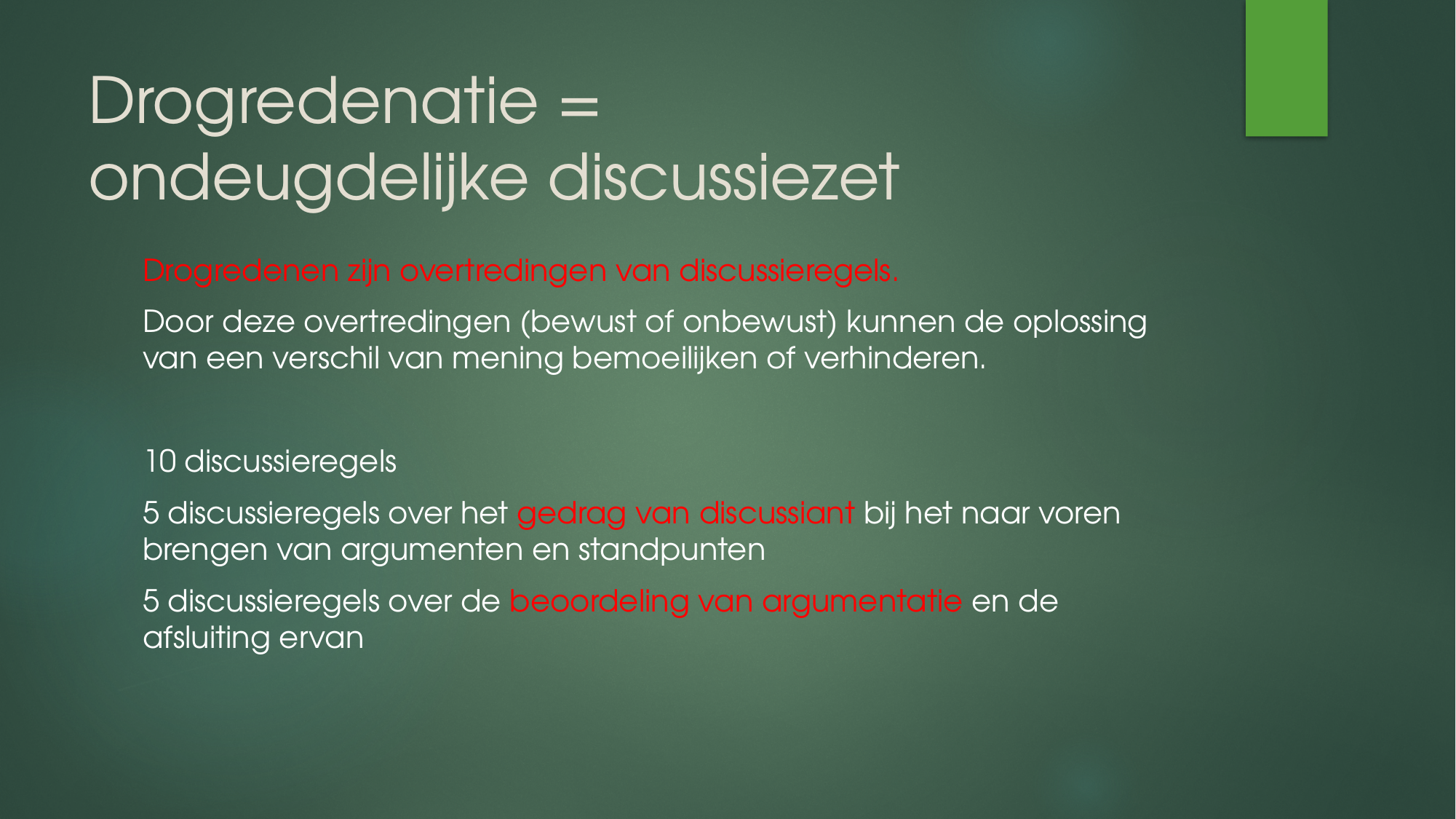

# Drogredenatie = ondeugdelijke discussiezet
Drogredenen zijn overtredingen van discussieregels.
Door deze overtredingen (bewust of onbewust) kunnen de oplossing van een verschil van mening bemoeilijken of verhinderen.

10 discussieregels
5 discussieregels over het gedrag van discussiant bij het naar voren brengen van argumenten en standpunten
5 discussieregels over de beoordeling van argumentatie en de afsluiting ervan